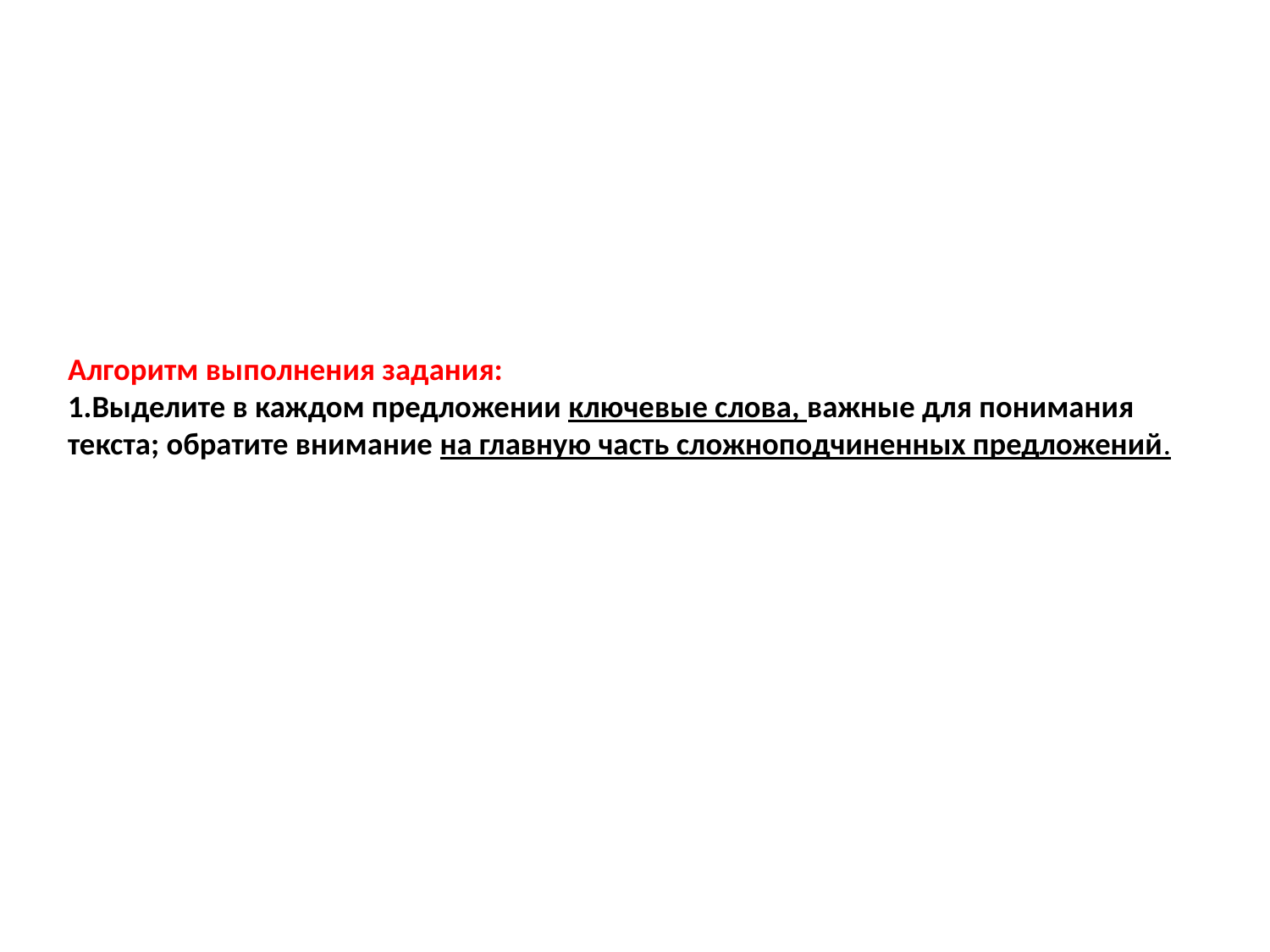

# Алгоритм выполнения задания: 1.Выделите в каждом предложении ключевые слова, важные для понимания текста; обратите внимание на главную часть сложноподчиненных предложений.